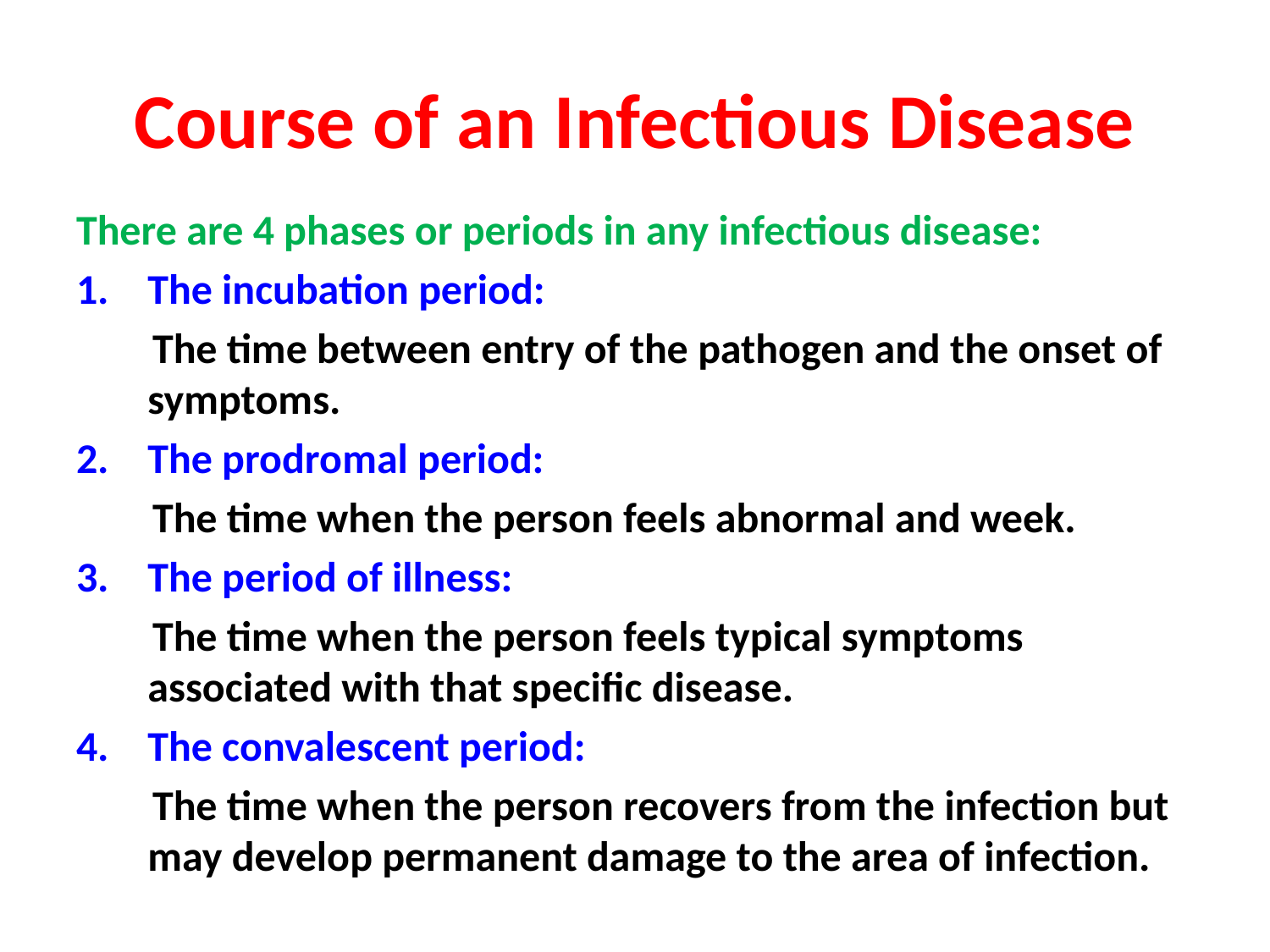

# Course of an Infectious Disease
There are 4 phases or periods in any infectious disease:
The incubation period:
        The time between entry of the pathogen and the onset of symptoms.
The prodromal period:
        The time when the person feels abnormal and week.
The period of illness:
        The time when the person feels typical symptoms associated with that specific disease.
The convalescent period:
        The time when the person recovers from the infection but may develop permanent damage to the area of infection.